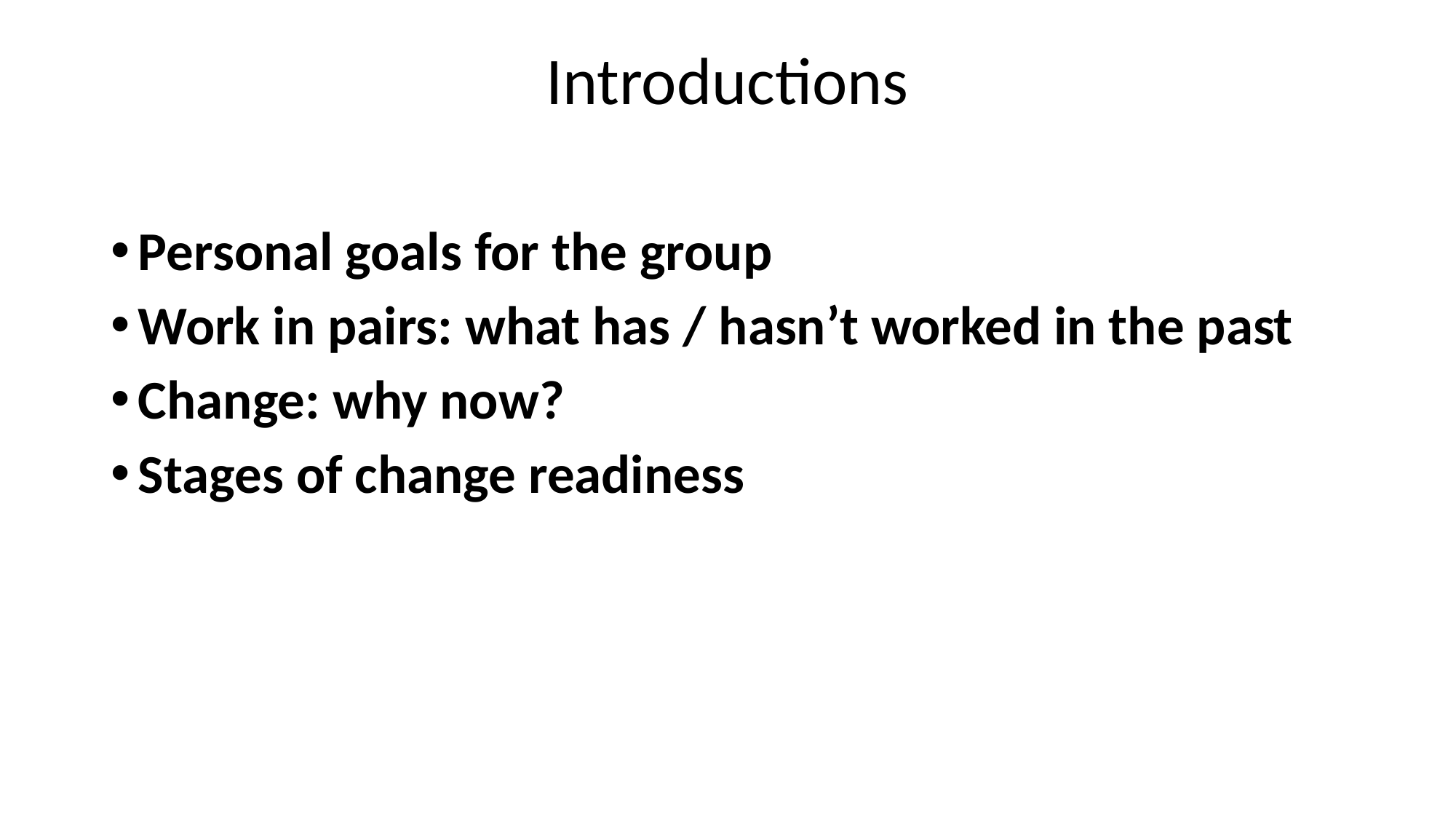

# Introductions
Personal goals for the group
Work in pairs: what has / hasn’t worked in the past
Change: why now?
Stages of change readiness